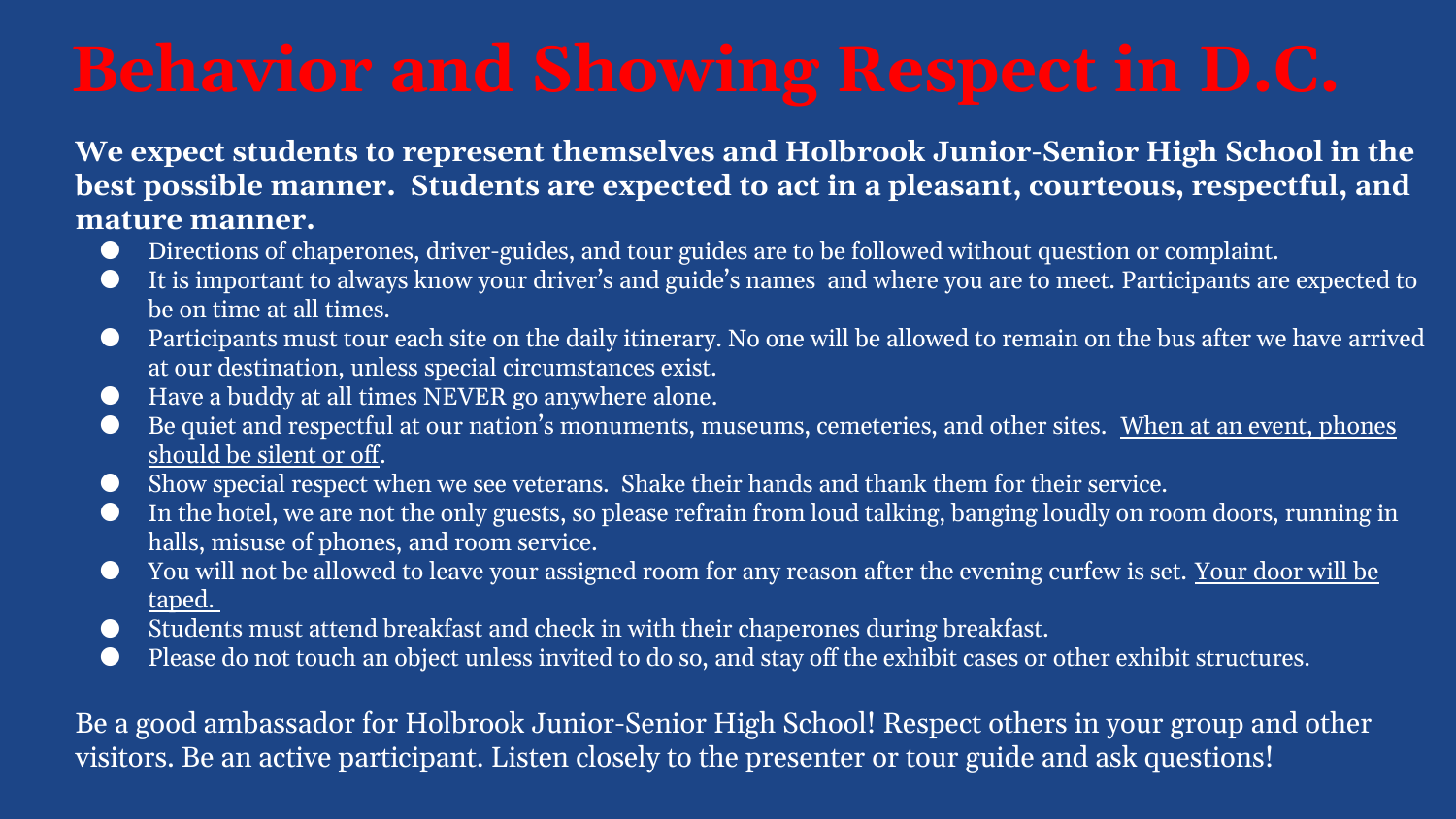

# Behavior and Showing Respect in D.C.
We expect students to represent themselves and Holbrook Junior-Senior High School in the best possible manner.  Students are expected to act in a pleasant, courteous, respectful, and mature manner.
Directions of chaperones, driver-guides, and tour guides are to be followed without question or complaint.
It is important to always know your driver’s and guide’s names  and where you are to meet. Participants are expected to be on time at all times.
Participants must tour each site on the daily itinerary. No one will be allowed to remain on the bus after we have arrived at our destination, unless special circumstances exist.
Have a buddy at all times NEVER go anywhere alone.
Be quiet and respectful at our nation’s monuments, museums, cemeteries, and other sites.  When at an event, phones should be silent or off.
Show special respect when we see veterans.  Shake their hands and thank them for their service.
In the hotel, we are not the only guests, so please refrain from loud talking, banging loudly on room doors, running in halls, misuse of phones, and room service.
You will not be allowed to leave your assigned room for any reason after the evening curfew is set. Your door will be taped.
Students must attend breakfast and check in with their chaperones during breakfast.
Please do not touch an object unless invited to do so, and stay off the exhibit cases or other exhibit structures.

Be a good ambassador for Holbrook Junior-Senior High School! Respect others in your group and other visitors. Be an active participant. Listen closely to the presenter or tour guide and ask questions!

All school rules apply 24/7